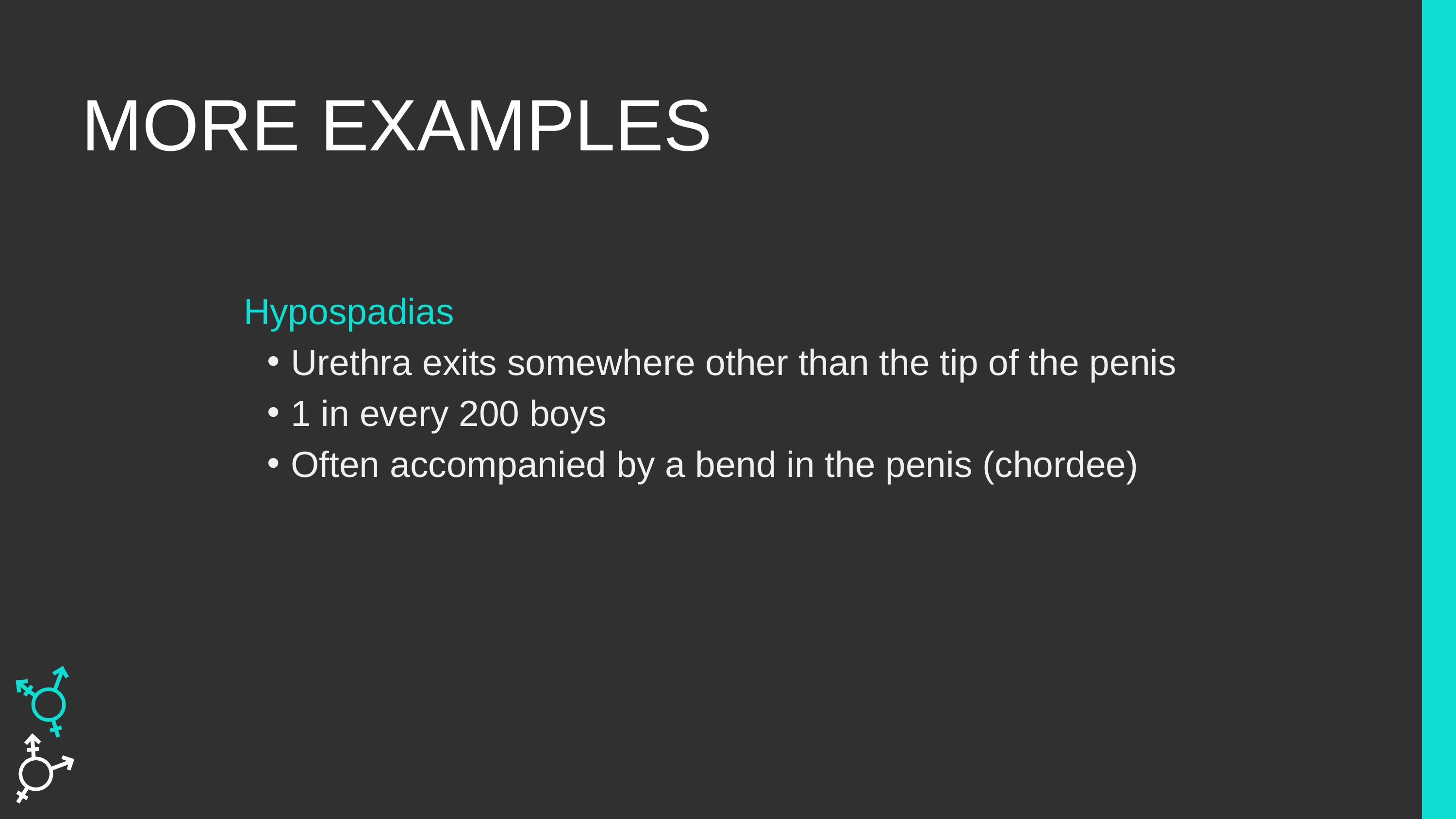

MORE EXAMPLES
Hypospadias
Urethra exits somewhere other than the tip of the penis
1 in every 200 boys
Often accompanied by a bend in the penis (chordee)